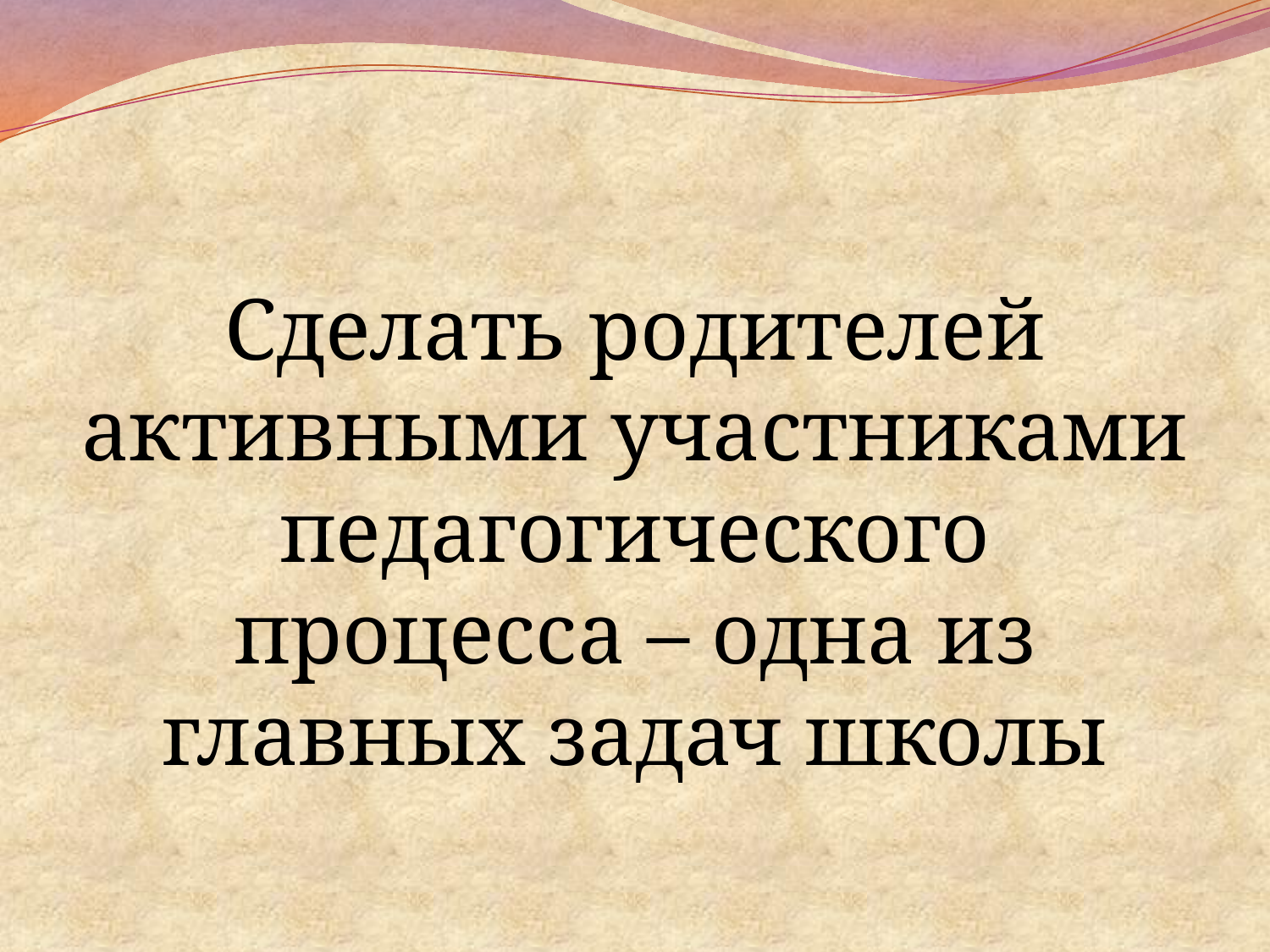

#
Сделать родителей активными участниками педагогического процесса – одна из главных задач школы